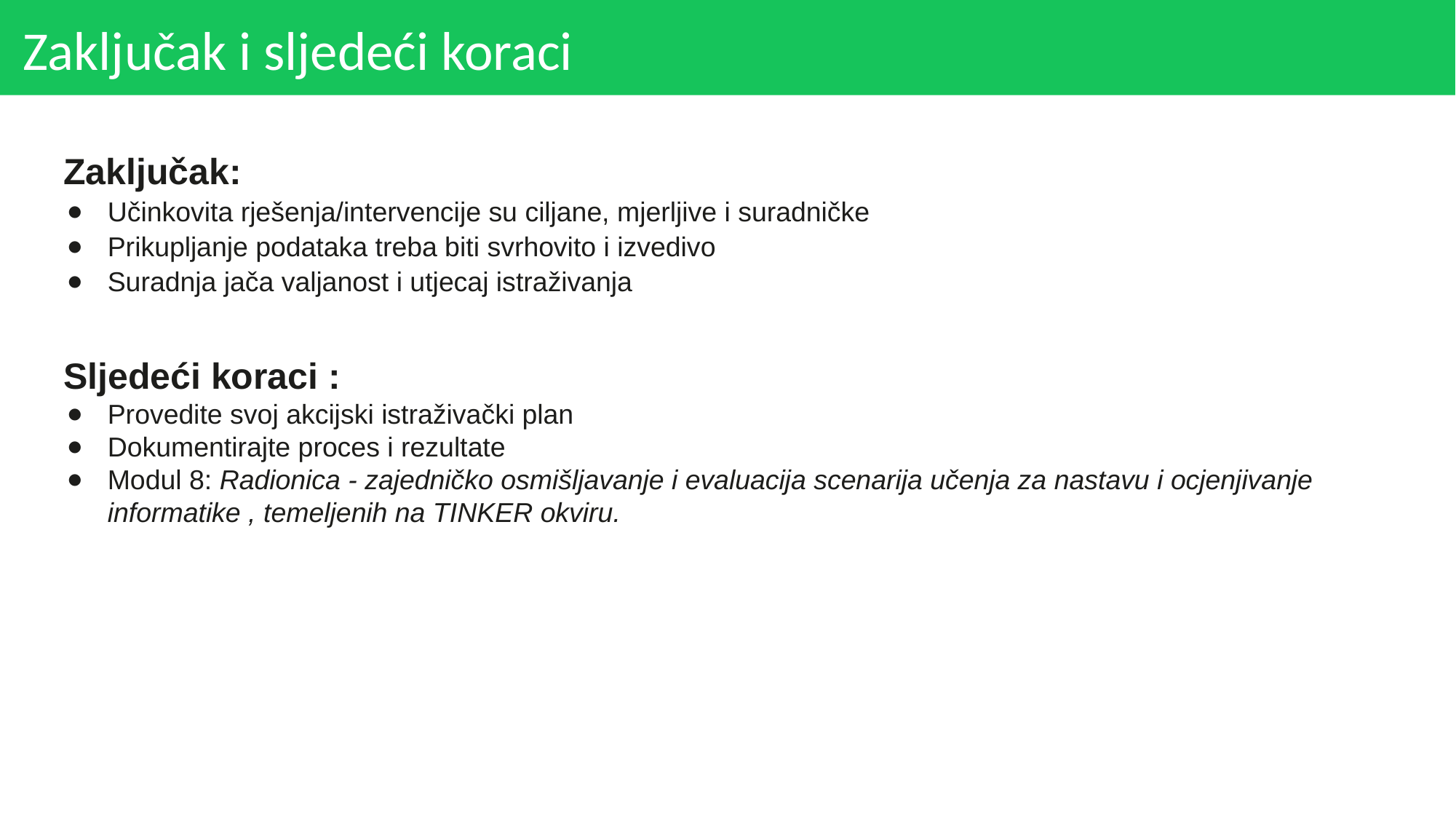

# Zaključak i sljedeći koraci
Zaključak:
Učinkovita rješenja/intervencije su ciljane, mjerljive i suradničke
Prikupljanje podataka treba biti svrhovito i izvedivo
Suradnja jača valjanost i utjecaj istraživanja

Sljedeći koraci :
Provedite svoj akcijski istraživački plan
Dokumentirajte proces i rezultate
Modul 8: Radionica - zajedničko osmišljavanje i evaluacija scenarija učenja za nastavu i ocjenjivanje informatike , temeljenih na TINKER okviru.